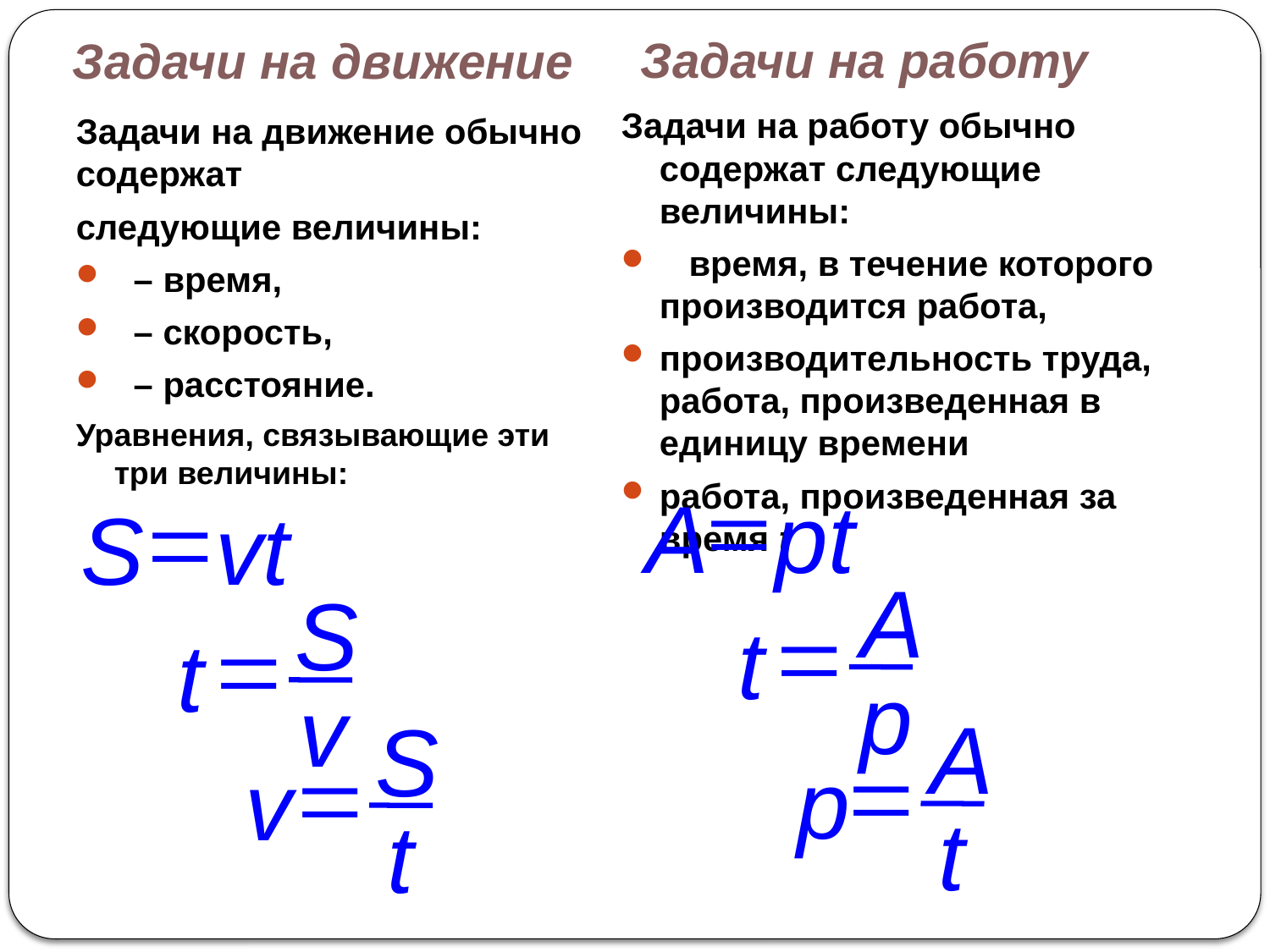

Задачи на работу
Задачи на движение

Задачи на движение обычно содержат
следующие величины:
  – время,
  – скорость,
  – расстояние.
Уравнения, связывающие эти три величины:

Задачи на работу обычно содержат следующие величины:
   время, в течение которого производится работа,
производительность труда, работа, произведенная в единицу времени
работа, произведенная за время t

=
S
vt
=

A
рt
A
=
t
р

S
=
t
v

A
=
р
t

S
=
v
t